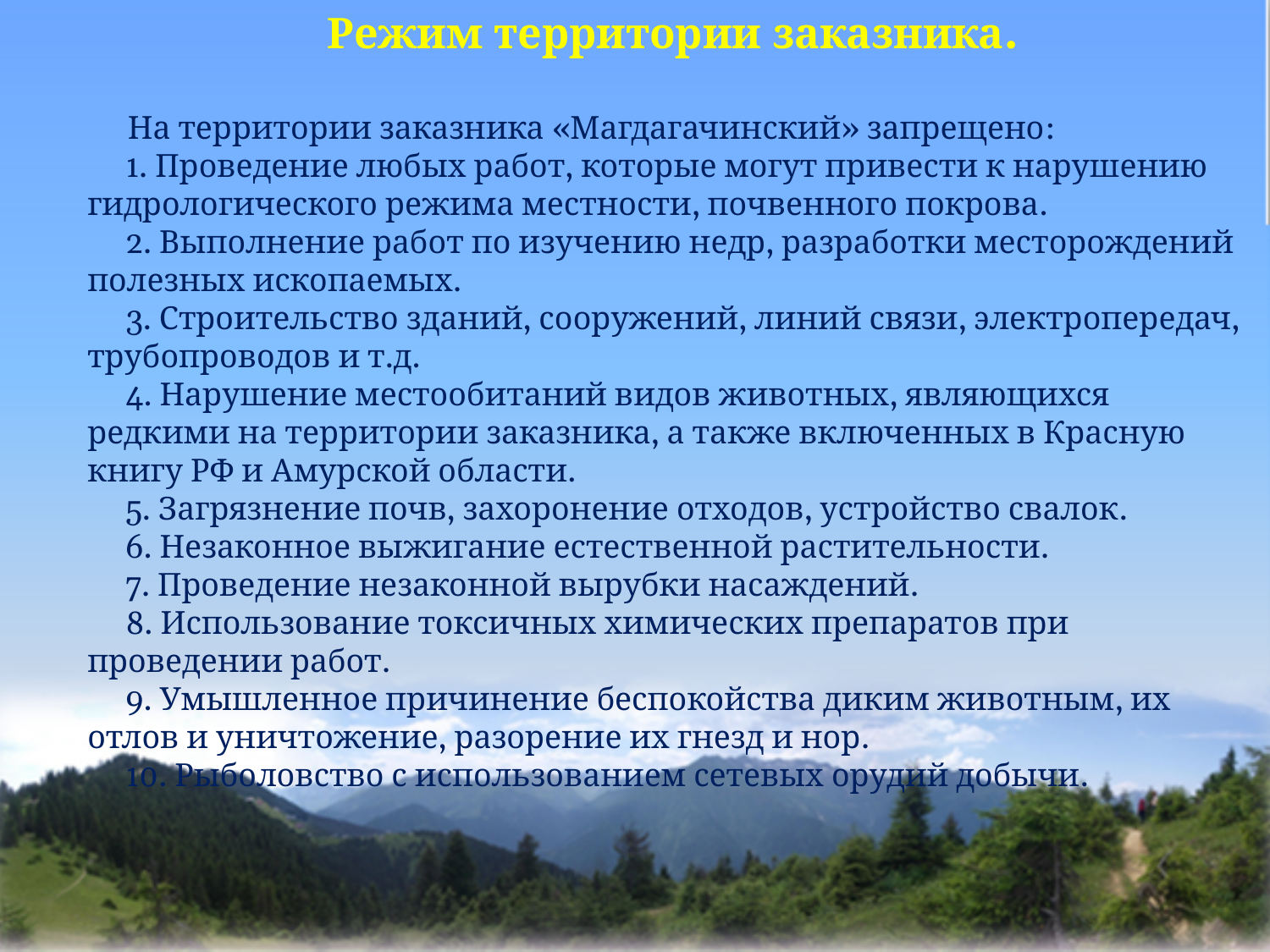

Режим территории заказника.

     На территории заказника «Магдагачинский» запрещено:
     1. Проведение любых работ, которые могут привести к нарушению гидрологического режима местности, почвенного покрова.
     2. Выполнение работ по изучению недр, разработки месторождений полезных ископаемых.
     3. Строительство зданий, сооружений, линий связи, электропередач, трубопроводов и т.д.
     4. Нарушение местообитаний видов животных, являющихся редкими на территории заказника, а также включенных в Красную книгу РФ и Амурской области.
     5. Загрязнение почв, захоронение отходов, устройство свалок.
     6. Незаконное выжигание естественной растительности.
     7. Проведение незаконной вырубки насаждений.
     8. Использование токсичных химических препаратов при проведении работ.
     9. Умышленное причинение беспокойства диким животным, их отлов и уничтожение, разорение их гнезд и нор.
     10. Рыболовство с использованием сетевых орудий добычи.